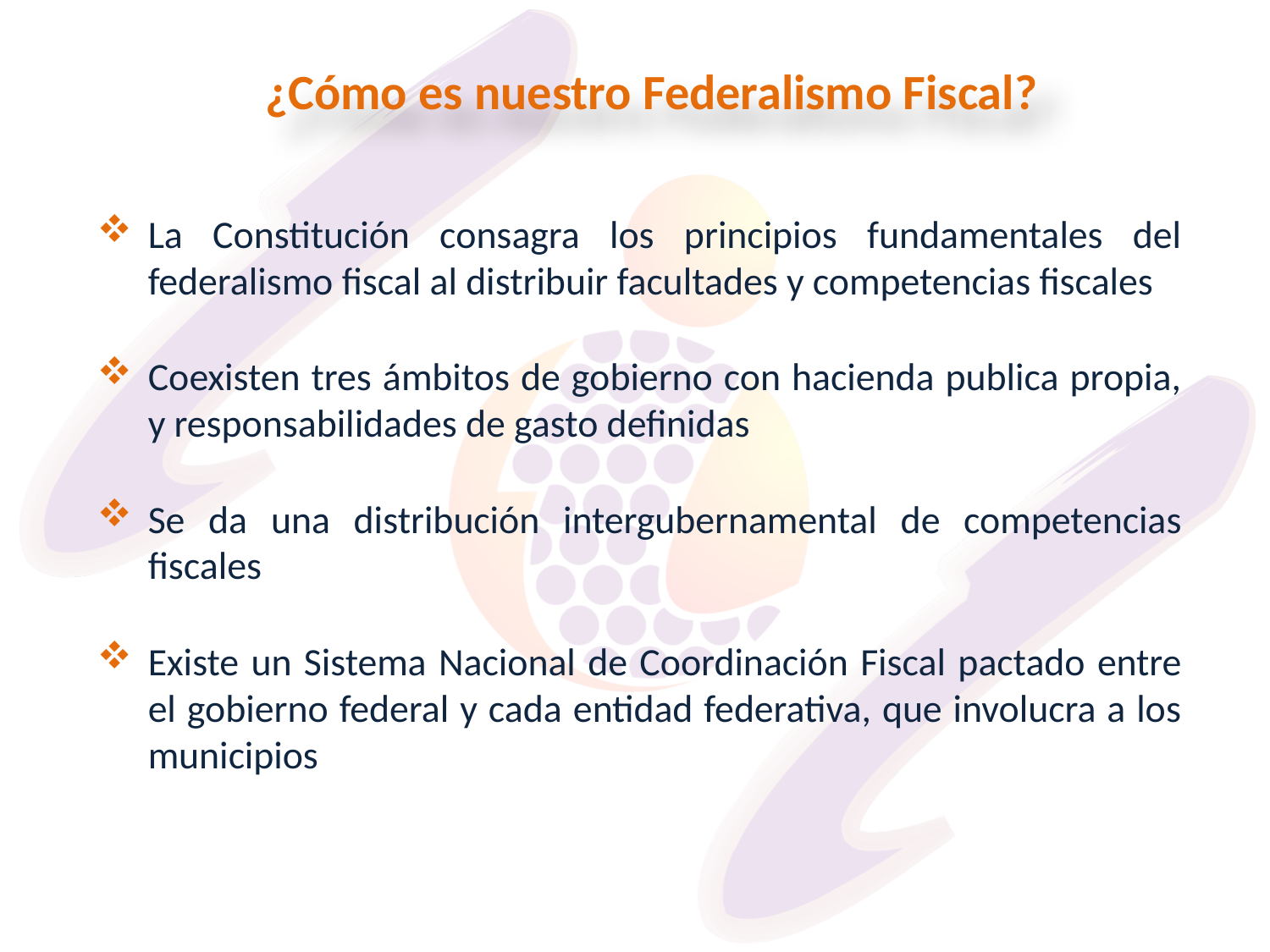

¿Cómo es nuestro Federalismo Fiscal?
La Constitución consagra los principios fundamentales del federalismo fiscal al distribuir facultades y competencias fiscales

Coexisten tres ámbitos de gobierno con hacienda publica propia, y responsabilidades de gasto definidas

Se da una distribución intergubernamental de competencias fiscales

Existe un Sistema Nacional de Coordinación Fiscal pactado entre el gobierno federal y cada entidad federativa, que involucra a los municipios